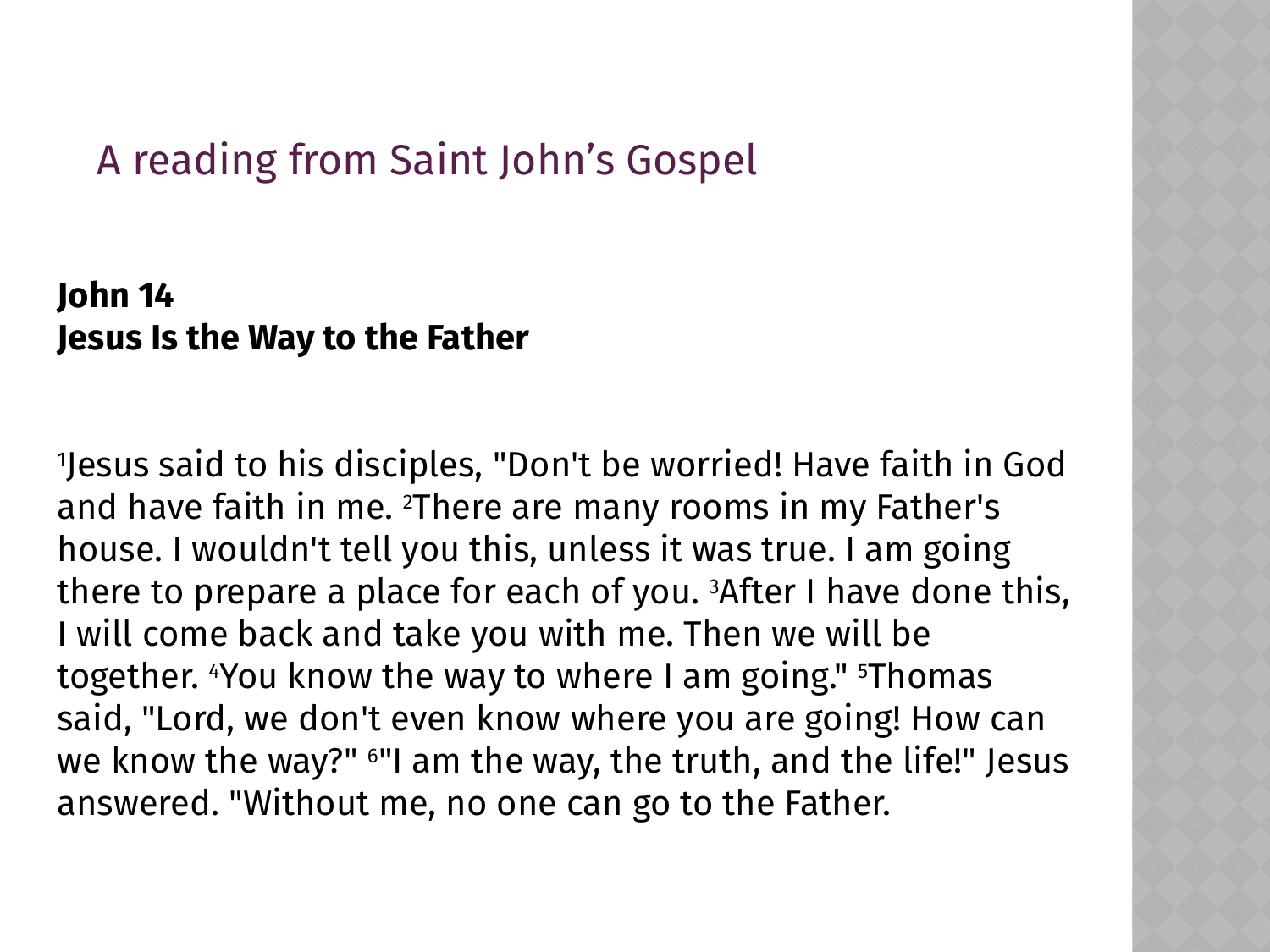

A reading from Saint John’s Gospel
John 14
Jesus Is the Way to the Father

1Jesus said to his disciples, "Don't be worried! Have faith in God and have faith in me. 2There are many rooms in my Father's house. I wouldn't tell you this, unless it was true. I am going there to prepare a place for each of you. 3After I have done this, I will come back and take you with me. Then we will be together. 4You know the way to where I am going." 5Thomas said, "Lord, we don't even know where you are going! How can we know the way?" 6"I am the way, the truth, and the life!" Jesus answered. "Without me, no one can go to the Father.